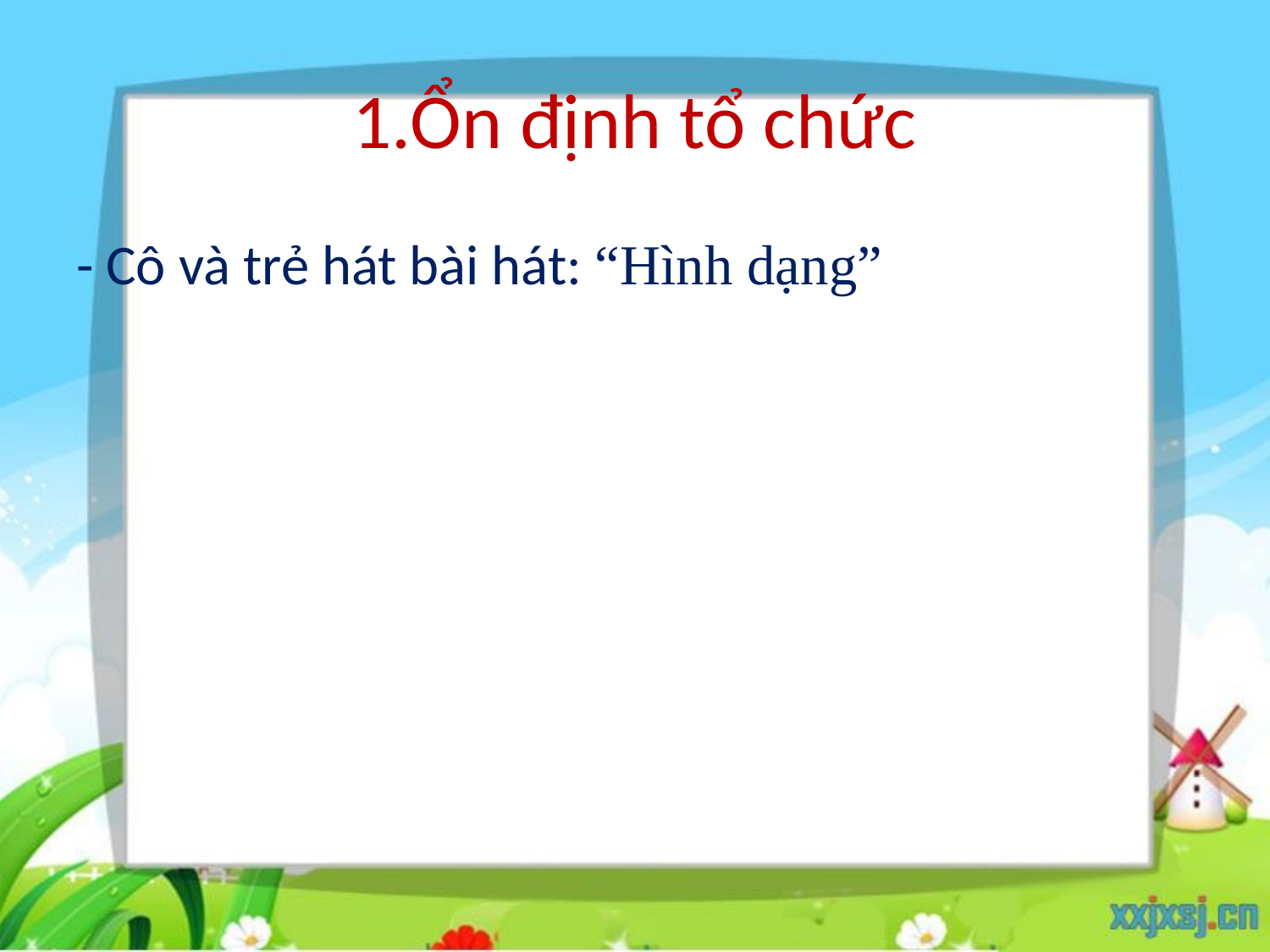

# 1.Ổn định tổ chức
- Cô và trẻ hát bài hát: “Hình dạng”